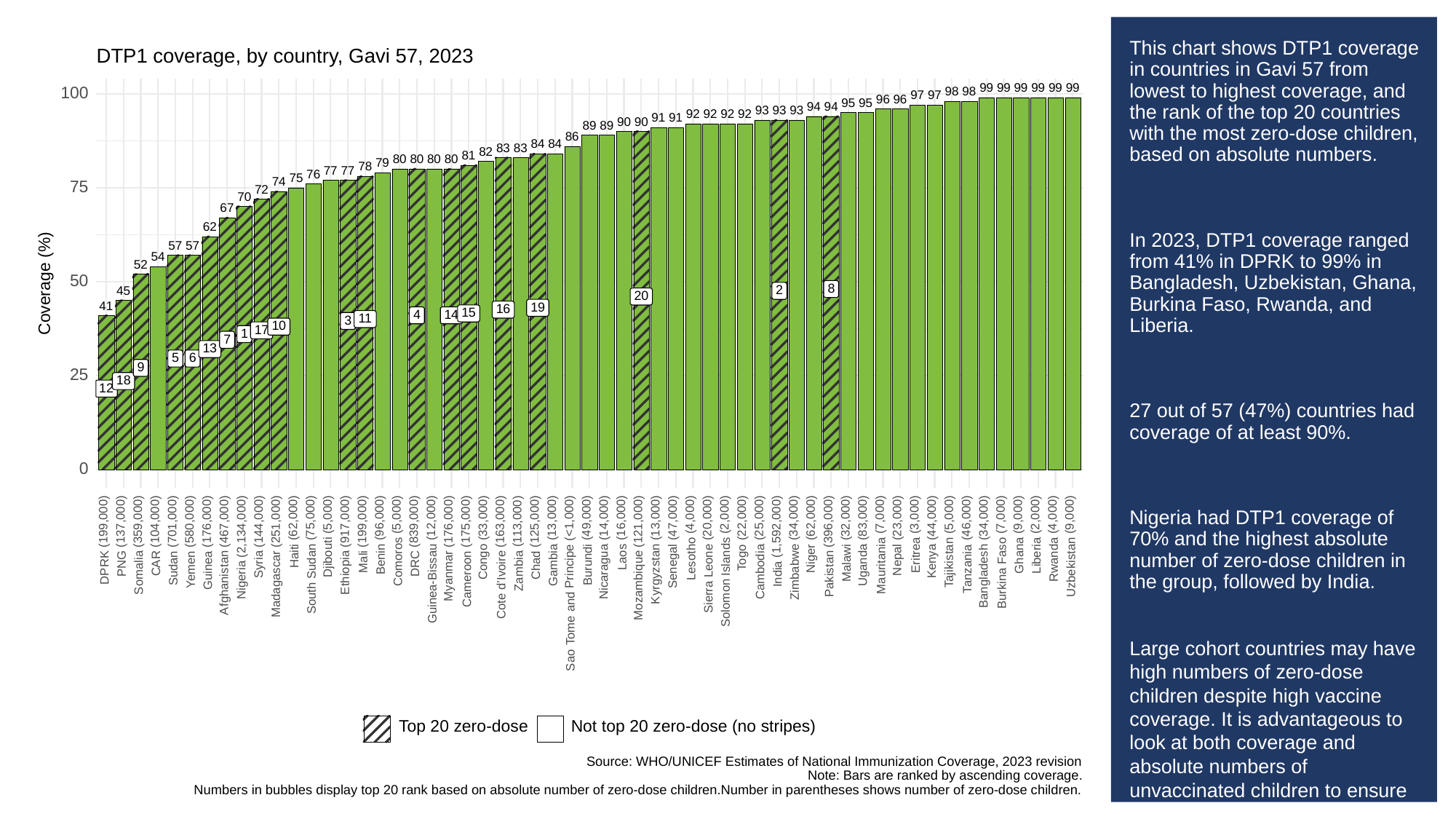

# This chart shows DTP1 coverage in countries in Gavi 57 from lowest to highest coverage, and the rank of the top 20 countries with the most zero-dose children, based on absolute numbers.

In 2023, DTP1 coverage ranged from 41% in DPRK to 99% in Bangladesh, Uzbekistan, Ghana, Burkina Faso, Rwanda, and Liberia.

27 out of 57 (47%) countries had coverage of at least 90%.

Nigeria had DTP1 coverage of 70% and the highest absolute number of zero-dose children in the group, followed by India.

Large cohort countries may have high numbers of zero-dose children despite high vaccine coverage. It is advantageous to look at both coverage and absolute numbers of unvaccinated children to ensure vulnerable countries with small birth cohorts are not missed.

DTP1 coverage, by country, Gavi 57, 2023

99
99
99
99
99
99
100
98
98
97
97

96
96

95
95

94
94

93
93
93

92
92
92
92

91
91

90
90

89
89

86

84
84

83
83

82

81

80
80
80
80

79

78

77
77

76

75

74

75

72

70

67

62

57
57

54

52

50
Coverage (%)

8

2
45

20

41

19

16

15

14
4

11

3

10

17

1

7

13

6

5

9

25

18

12

0

(5,000)
(5,000)
(4,000)
(2,000)
(7,000)
(3,000)
(5,000)
(7,000)
(9,000)
(2,000)
(4,000)
(9,000)
(62,000)
(75,000)
(96,000)
(12,000)
(33,000)
(13,000)
(49,000)
(14,000)
(16,000)
(13,000)
(47,000)
(20,000)
(22,000)
(25,000)
(34,000)
(62,000)
(32,000)
(83,000)
(23,000)
(44,000)
(46,000)
(34,000)
(<1,000)
(199,000)
(137,000)
(359,000)
(104,000)
(701,000)
(580,000)
(176,000)
(467,000)
(144,000)
(251,000)
(917,000)
(199,000)
(839,000)
(176,000)
(175,000)
(163,000)
(113,000)
(125,000)
(121,000)
(396,000)
(2,134,000)
(1,592,000)
Faso
Eritrea
Ghana
Liberia
Haiti
Djibouti
Islands
Togo
Laos
Niger
Nepal
Lesotho
Rwanda
Benin
Kenya
Congo
Leone
Sudan
Tajikistan
Comoros
Mali
Malawi
Syria
CAR
DRC
PNG
Uganda
Burundi
Senegal
Principe
Gambia
Chad
Mauritania
Uzbekistan
DPRK
Sudan
Tanzania
Yemen
Guinea
d’Ivoire
Nicaragua
Zambia
Ethiopia
Cambodia
Zimbabwe
Somalia
Kyrgyzstan
Pakistan
India
Myanmar
Bangladesh
Nigeria
Cameroon
Afghanistan
Madagascar
Guinea-Bissau
Mozambique
Burkina
Sierra
South
and
Solomon
Cote
Tome
Sao

Not top 20 zero-dose (no stripes)
Top 20 zero-dose

Source: WHO/UNICEF Estimates of National Immunization Coverage, 2023 revision
Note: Bars are ranked by ascending coverage.
Numbers in bubbles display top 20 rank based on absolute number of zero-dose children.Number in parentheses shows number of zero-dose children.